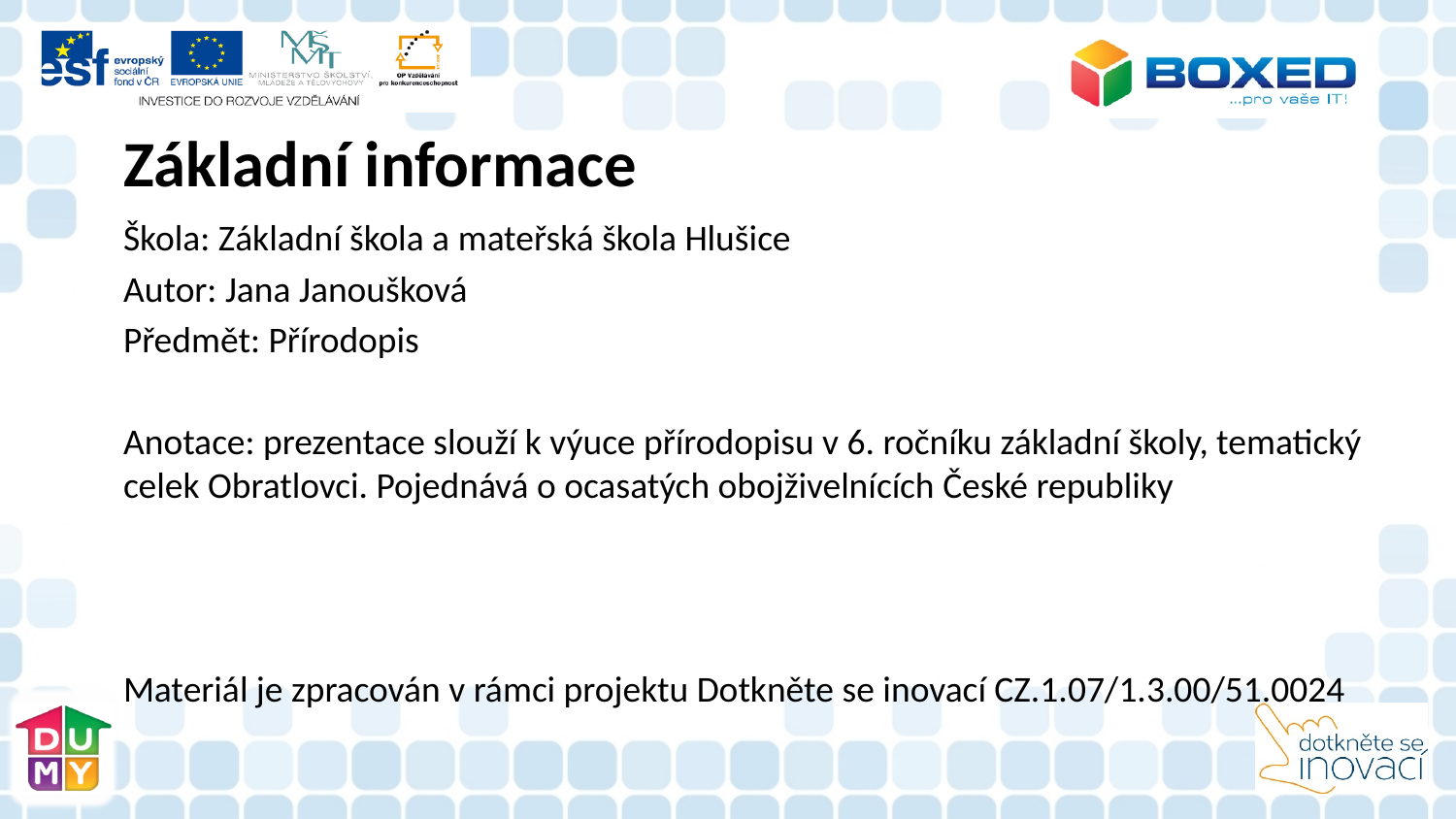

Základní informace
Škola: Základní škola a mateřská škola Hlušice
Autor: Jana Janoušková
Předmět: Přírodopis

Anotace: prezentace slouží k výuce přírodopisu v 6. ročníku základní školy, tematický celek Obratlovci. Pojednává o ocasatých obojživelnících České republiky

Materiál je zpracován v rámci projektu Dotkněte se inovací CZ.1.07/1.3.00/51.0024